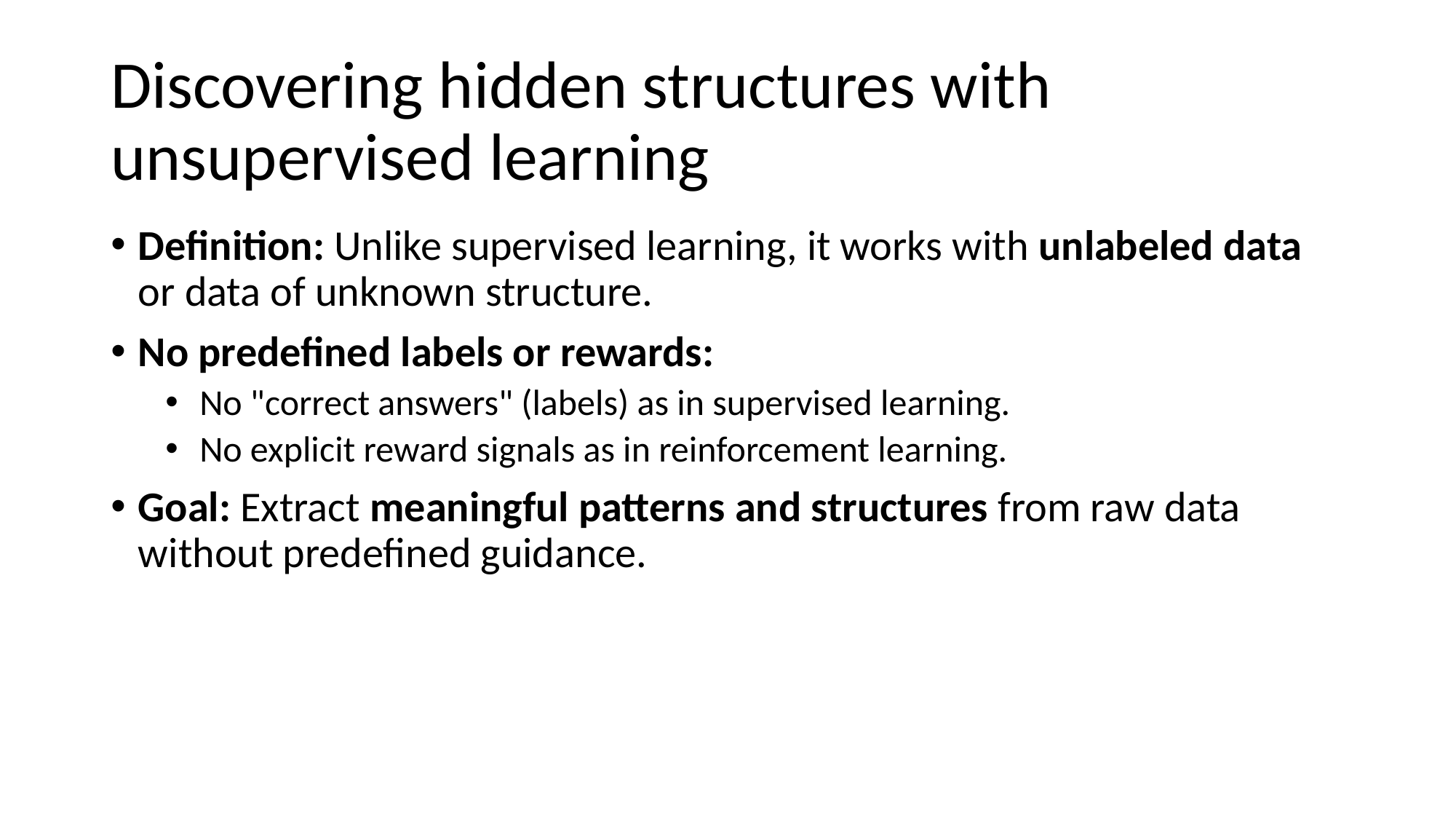

# Discovering hidden structures with unsupervised learning
Definition: Unlike supervised learning, it works with unlabeled data or data of unknown structure.
No predefined labels or rewards:
No "correct answers" (labels) as in supervised learning.
No explicit reward signals as in reinforcement learning.
Goal: Extract meaningful patterns and structures from raw data without predefined guidance.